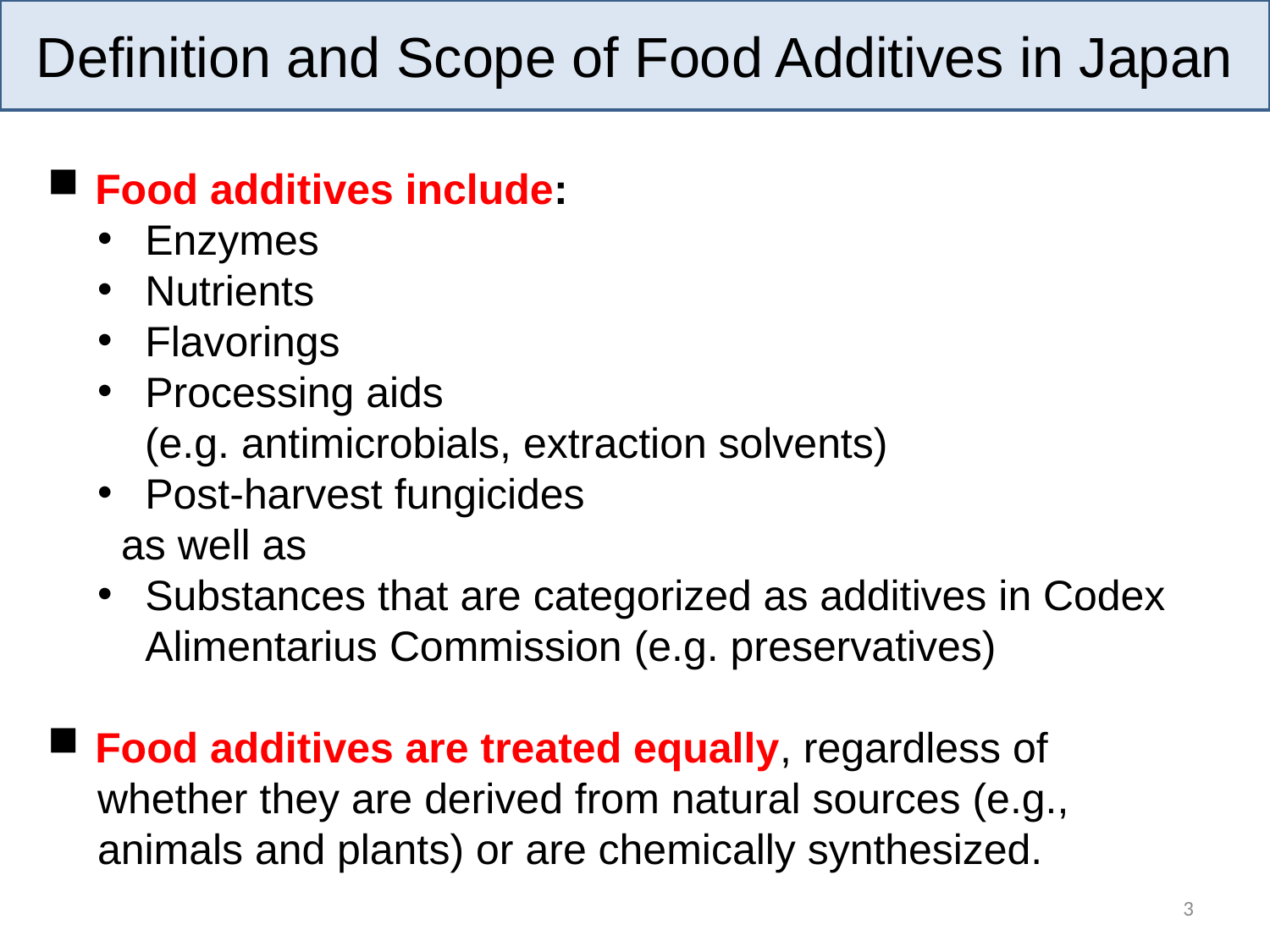

Definition and Scope of Food Additives in Japan
Food additives include:
Enzymes
Nutrients
Flavorings
Processing aids
    (e.g. antimicrobials, extraction solvents)
Post-harvest fungicides
  as well as
Substances that are categorized as additives in Codex Alimentarius Commission (e.g. preservatives)

Food additives are treated equally, regardless of
whether they are derived from natural sources (e.g., animals and plants) or are chemically synthesized.
3